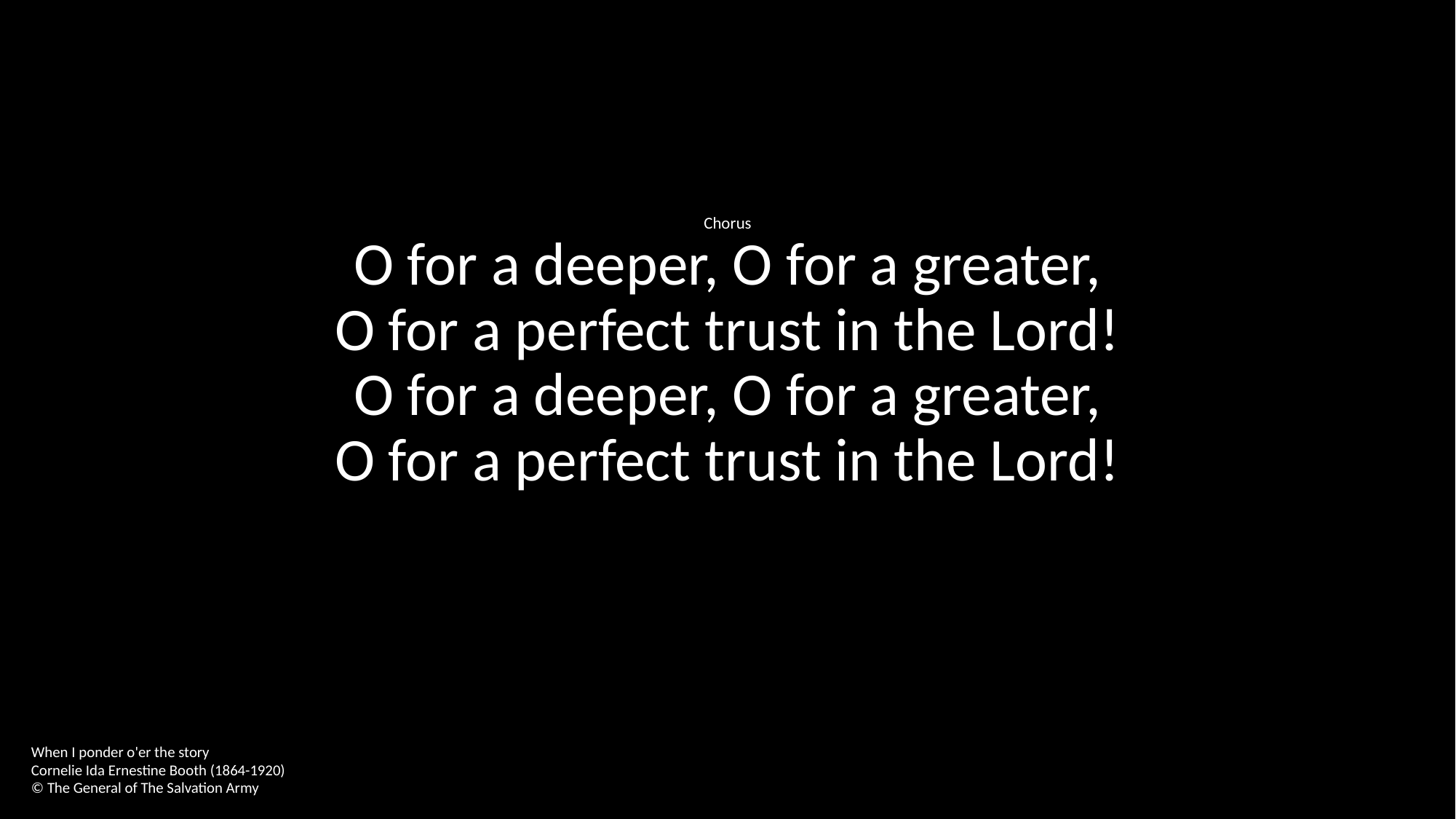

Chorus
O for a deeper, O for a greater,
O for a perfect trust in the Lord!
O for a deeper, O for a greater,
O for a perfect trust in the Lord!
When I ponder o'er the story
Cornelie Ida Ernestine Booth (1864-1920)
© The General of The Salvation Army